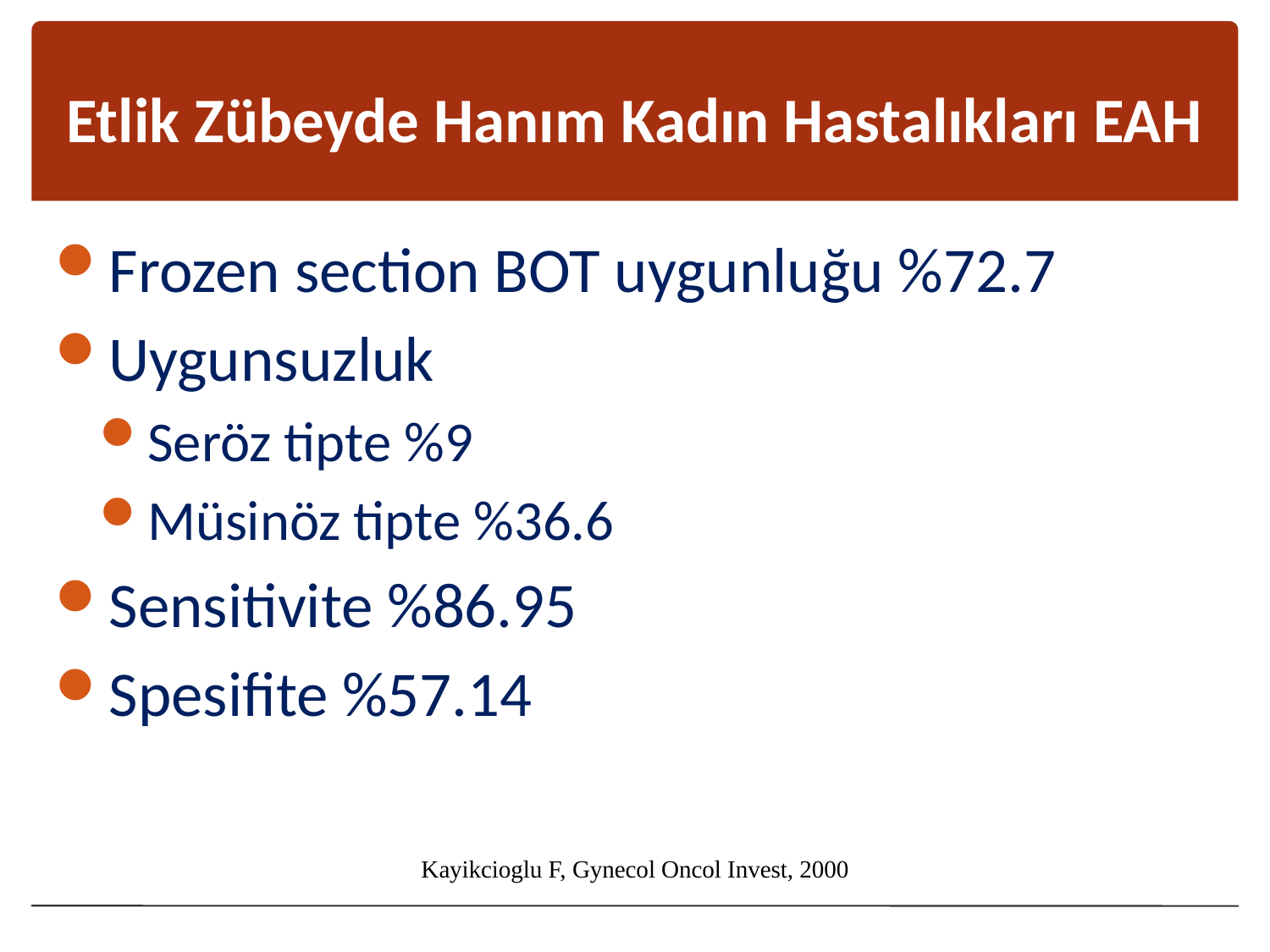

# Etlik Zübeyde Hanım Kadın Hastalıkları EAH
Frozen section BOT uygunluğu %72.7
Uygunsuzluk
Seröz tipte %9
Müsinöz tipte %36.6
Sensitivite %86.95
Spesifite %57.14
Kayikcioglu F, Gynecol Oncol Invest, 2000